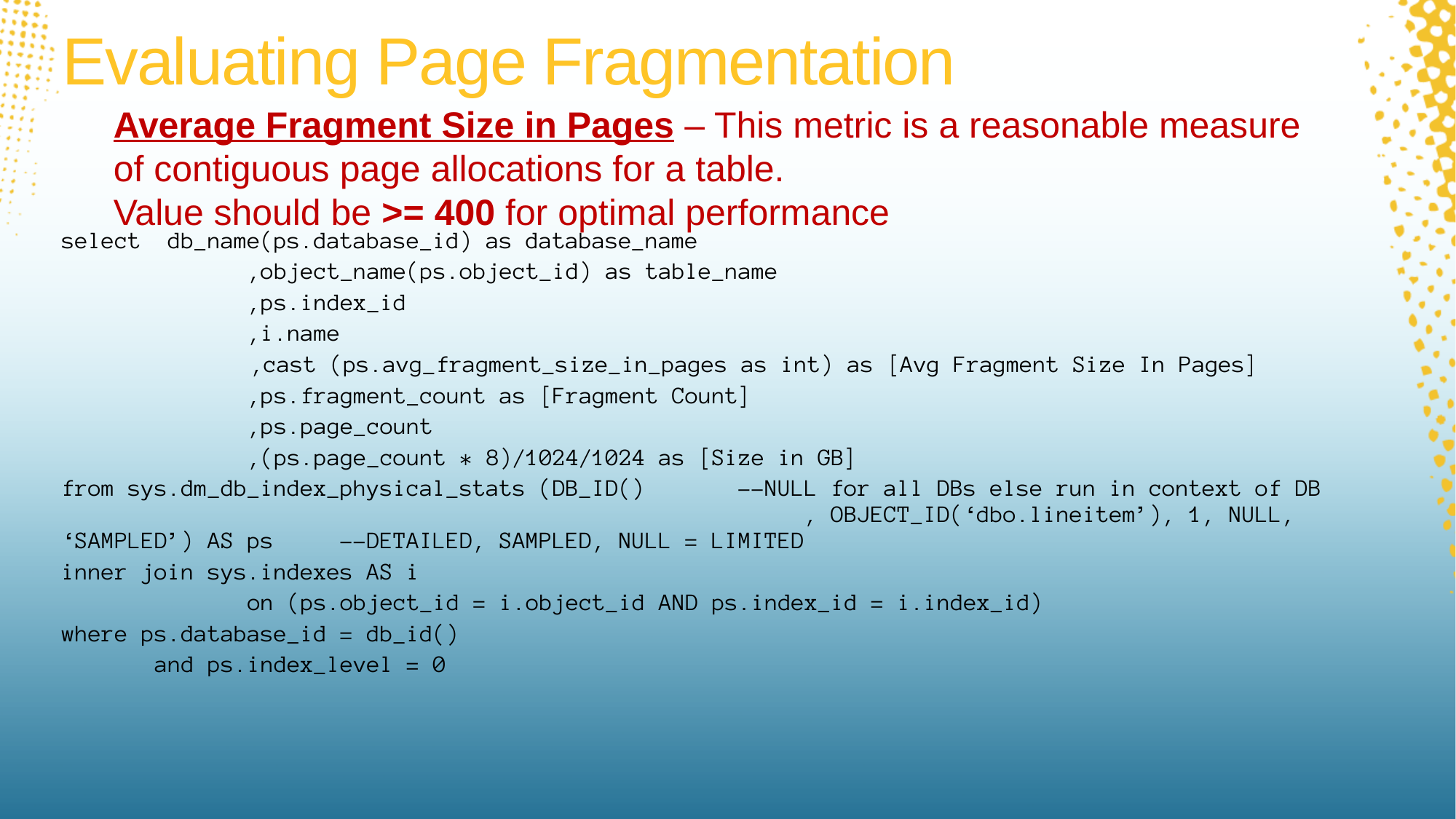

# Evaluating Page Fragmentation
Average Fragment Size in Pages – This metric is a reasonable measure of contiguous page allocations for a table.
Value should be >= 400 for optimal performance
select  db_name(ps.database_id) as database_name
              ,object_name(ps.object_id) as table_name
              ,ps.index_id
              ,i.name
	      ,cast (ps.avg_fragment_size_in_pages as int) as [Avg Fragment Size In Pages]
              ,ps.fragment_count as [Fragment Count]
              ,ps.page_count
              ,(ps.page_count * 8)/1024/1024 as [Size in GB]
from sys.dm_db_index_physical_stats (DB_ID()       --NULL for all DBs else run in context of DB                                                              , OBJECT_ID(‘dbo.lineitem’), 1, NULL, ‘SAMPLED’) AS ps     --DETAILED, SAMPLED, NULL = LIMITED
inner join sys.indexes AS i
              on (ps.object_id = i.object_id AND ps.index_id = i.index_id)
where ps.database_id = db_id()
       and ps.index_level = 0